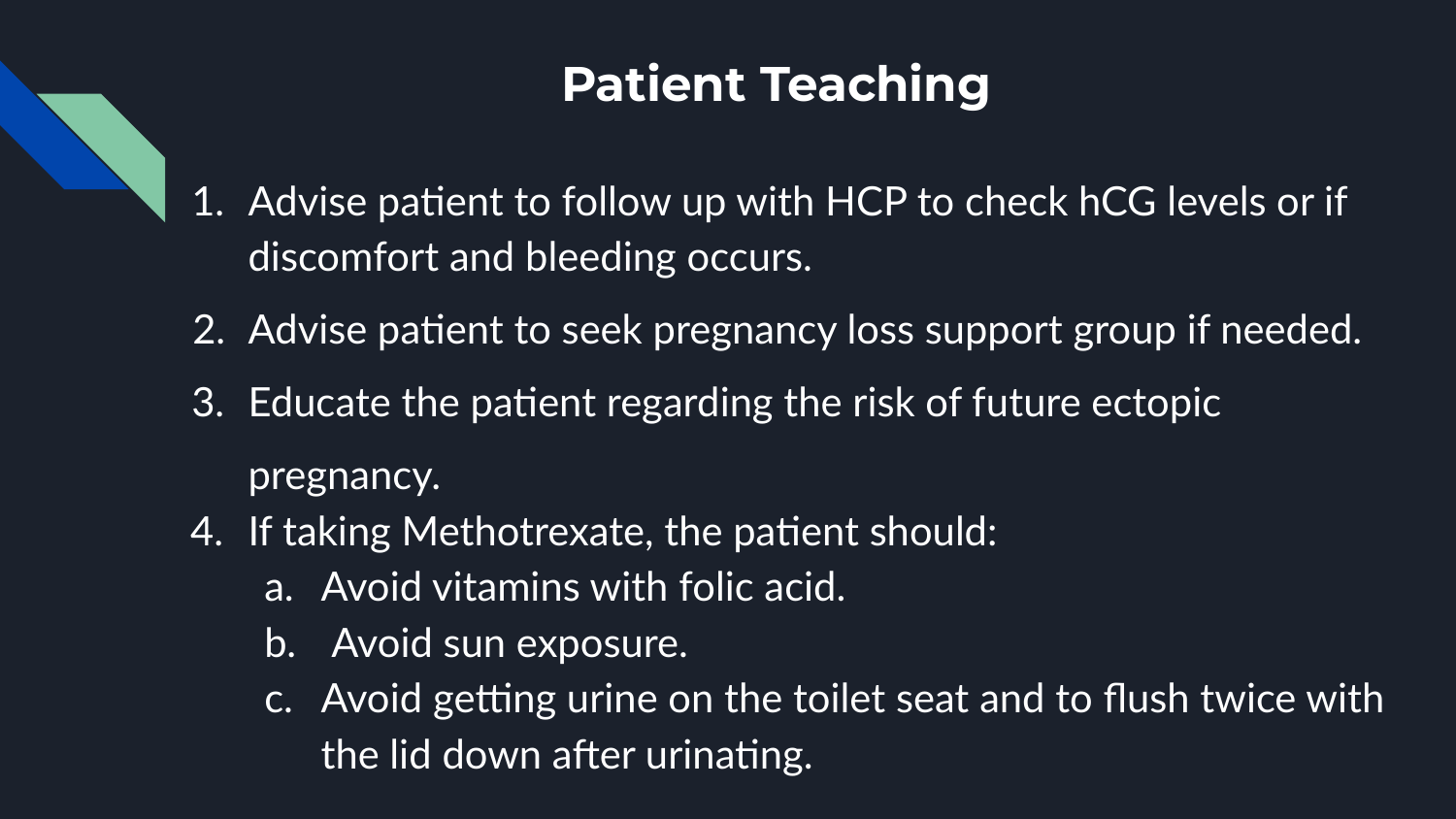

# Patient Teaching
Advise patient to follow up with HCP to check hCG levels or if discomfort and bleeding occurs.
Advise patient to seek pregnancy loss support group if needed.
Educate the patient regarding the risk of future ectopic pregnancy.
If taking Methotrexate, the patient should:
Avoid vitamins with folic acid.
 Avoid sun exposure.
Avoid getting urine on the toilet seat and to flush twice with the lid down after urinating.